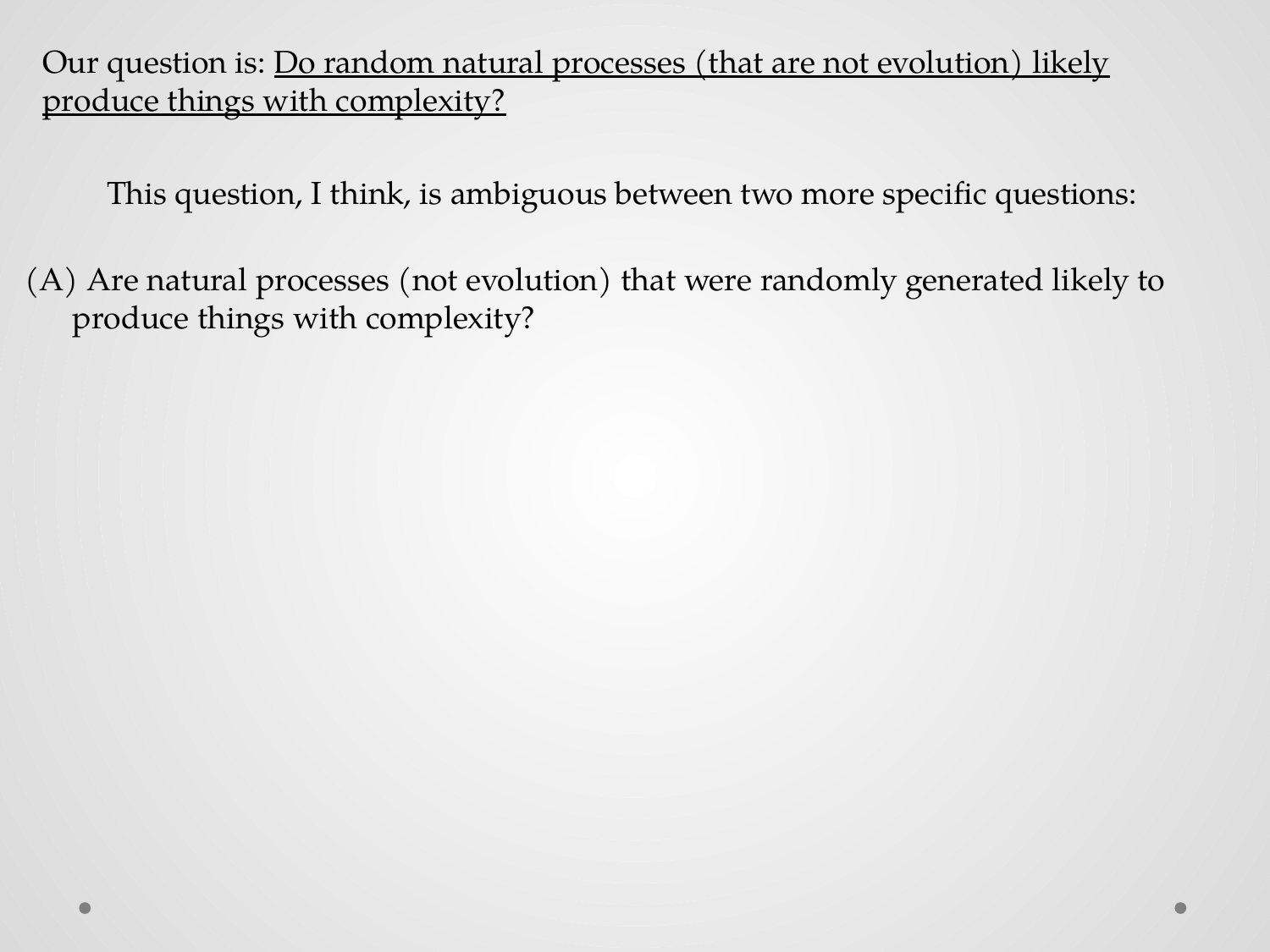

Our question is: Do random natural processes (that are not evolution) likely produce things with complexity?
This question, I think, is ambiguous between two more specific questions:
 Are natural processes (not evolution) that were randomly generated likely to produce things with complexity?